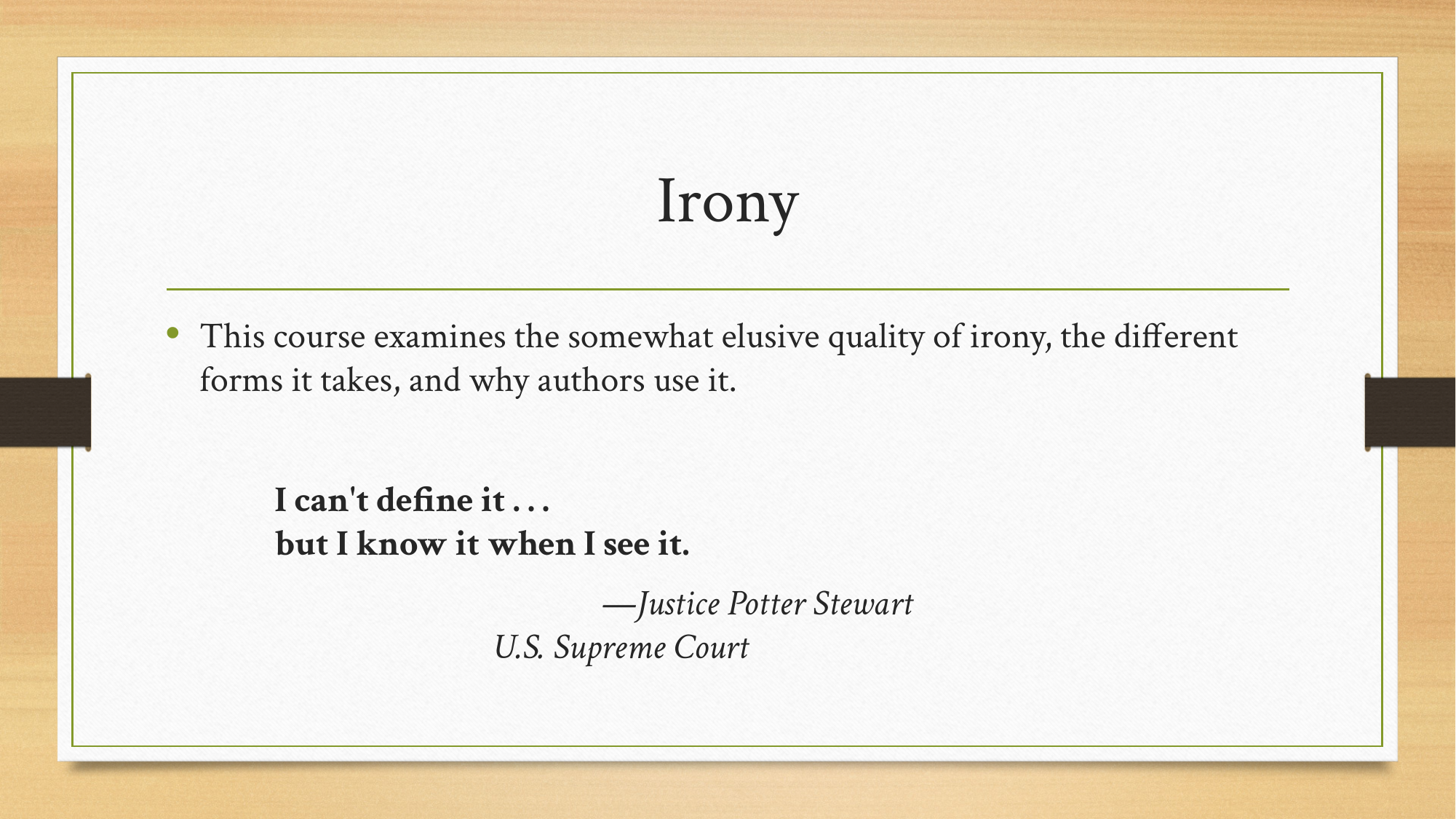

# Irony
This course examines the somewhat elusive quality of irony, the different forms it takes, and why authors use it.

	I can't define it . . .
	but I know it when I see it.
				—Justice Potter Stewart
			U.S. Supreme Court